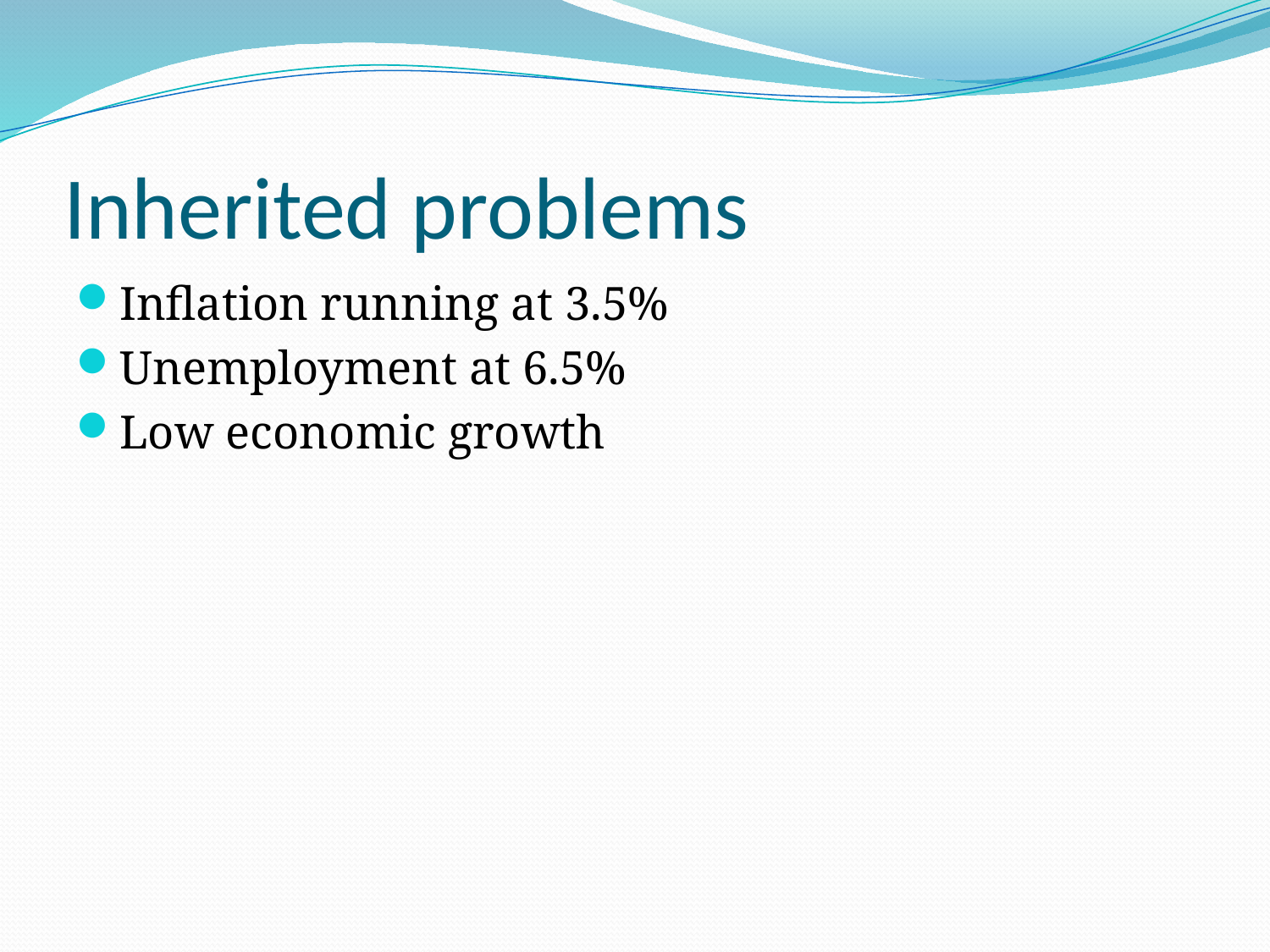

# Inherited problems
Inflation running at 3.5%
Unemployment at 6.5%
Low economic growth